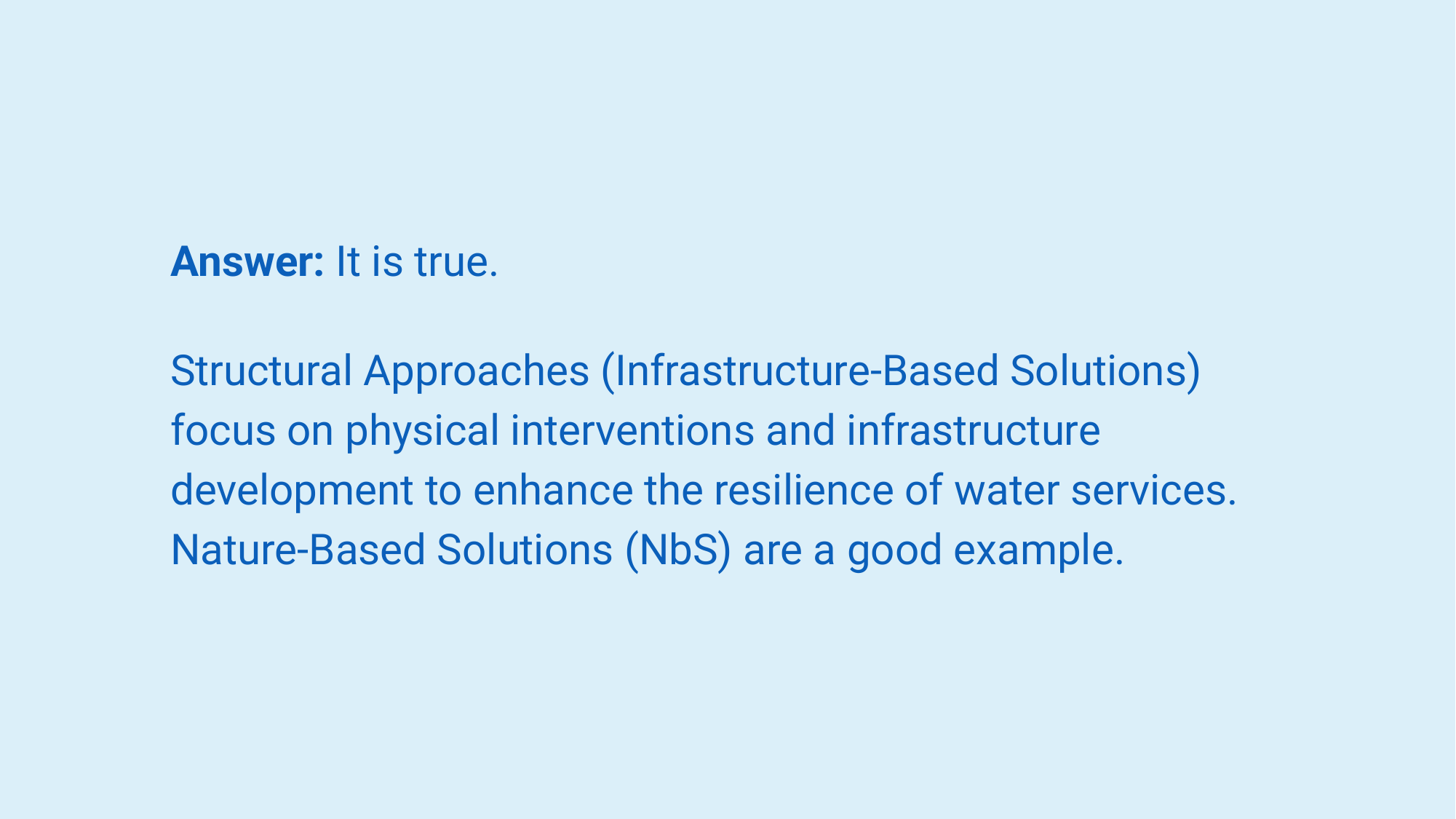

Answer: It is true.

Structural Approaches (Infrastructure-Based Solutions) focus on physical interventions and infrastructure development to enhance the resilience of water services. Nature-Based Solutions (NbS) are a good example.